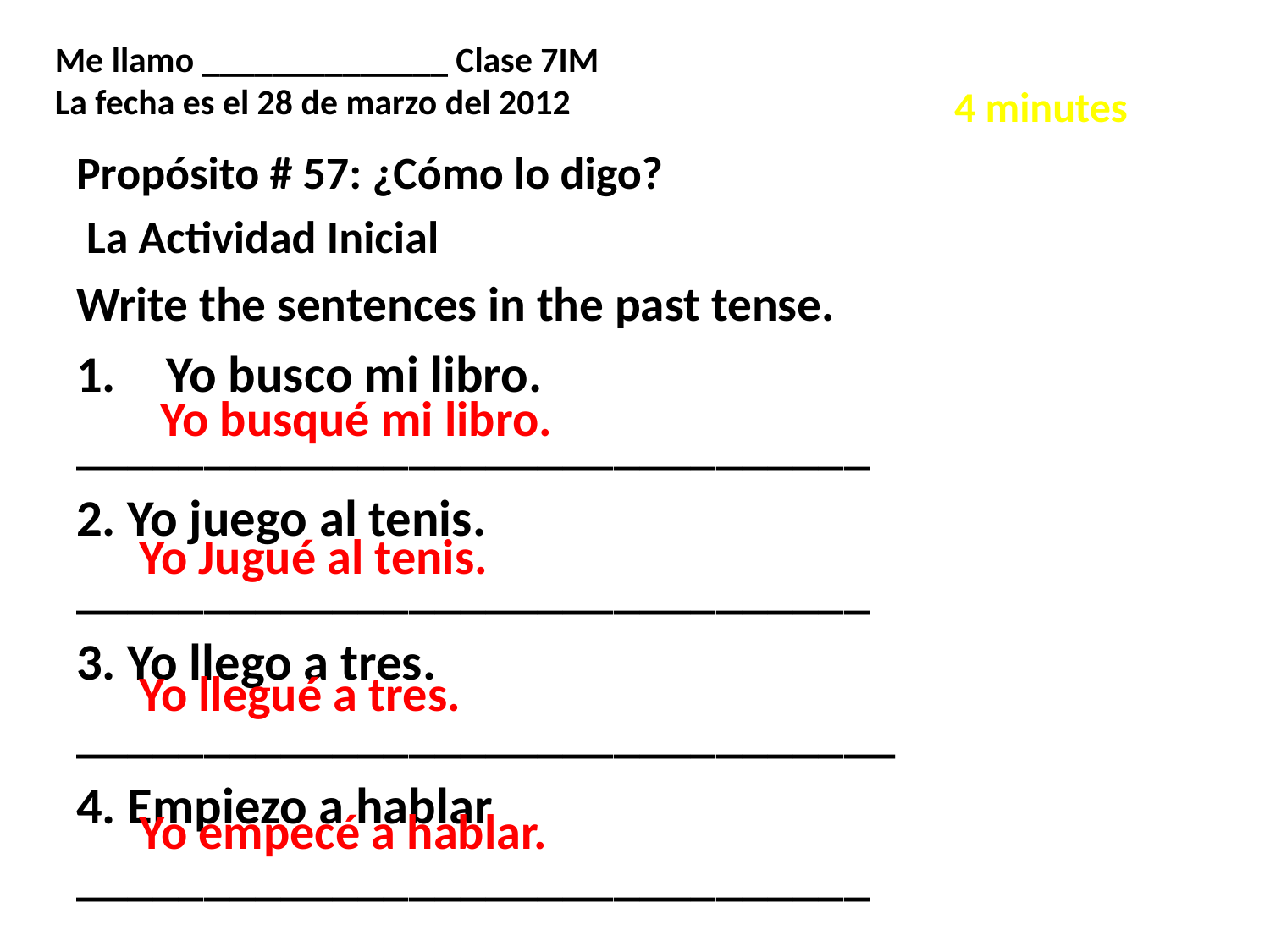

Me llamo ______________ Clase 7IM
La fecha es el 28 de marzo del 2012
4 minutes
Propósito # 57: ¿Cómo lo digo?
 La Actividad Inicial
Write the sentences in the past tense.
Yo busco mi libro.
_______________________________
2. Yo juego al tenis.
_______________________________
3. Yo llego a tres.
________________________________
4. Empiezo a hablar
_______________________________

Yo busqué mi libro.
Yo Jugué al tenis.
Yo llegué a tres.
Yo empecé a hablar.